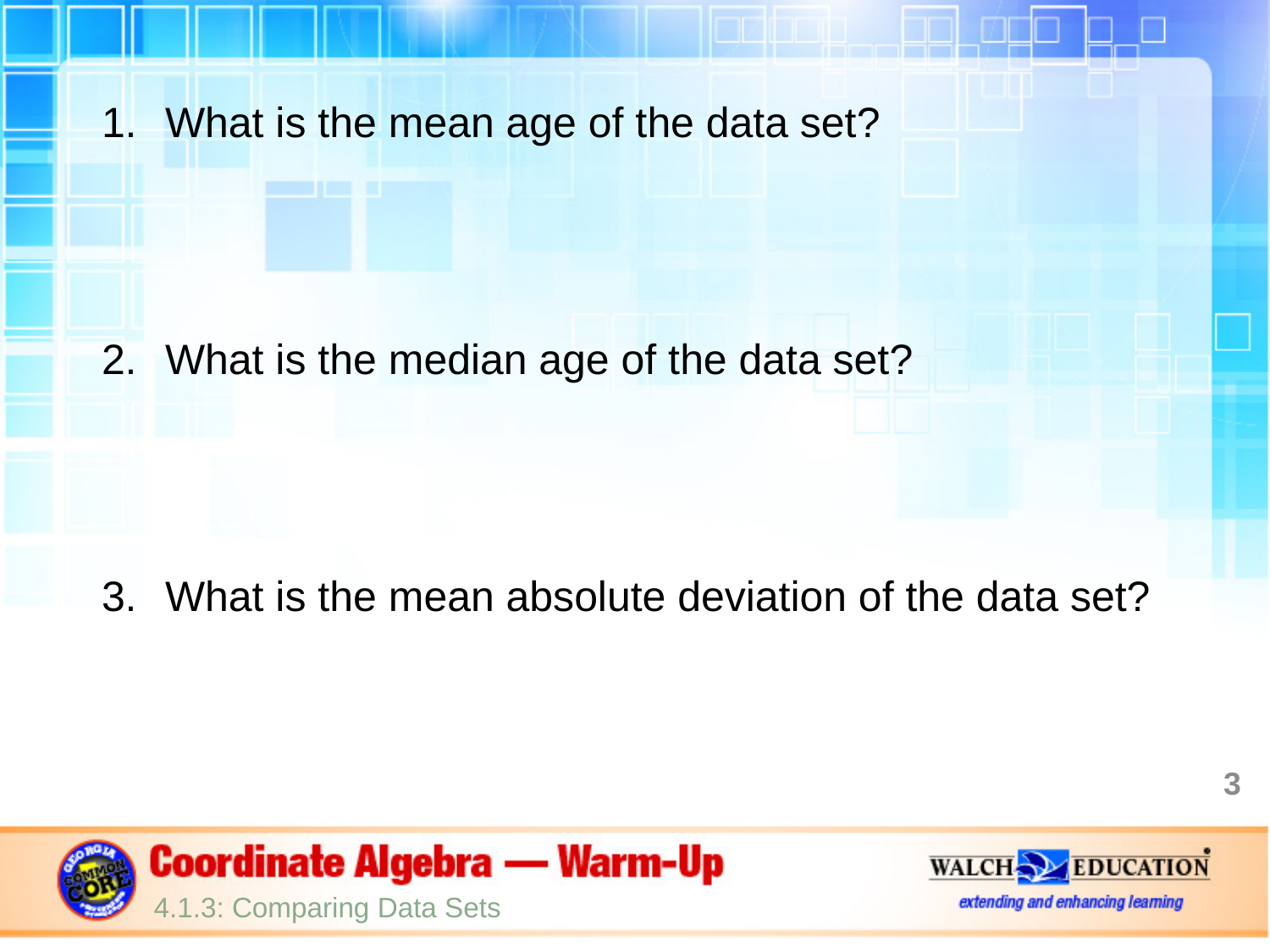

What is the mean age of the data set?

What is the median age of the data set?

What is the mean absolute deviation of the data set?
3
4.1.3: Comparing Data Sets